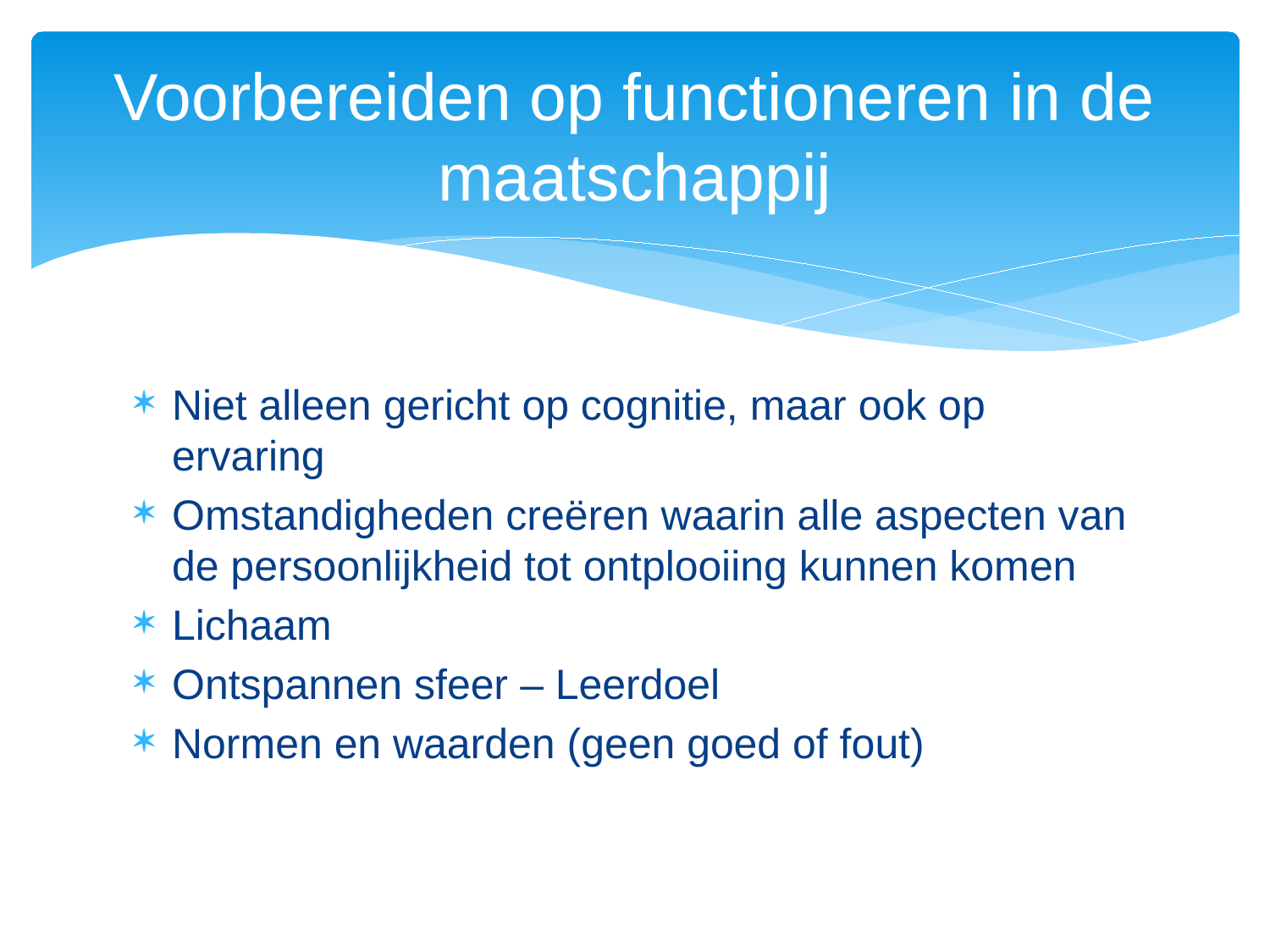

# Voorbereiden op functioneren in de maatschappij
Niet alleen gericht op cognitie, maar ook op ervaring
Omstandigheden creëren waarin alle aspecten van de persoonlijkheid tot ontplooiing kunnen komen
Lichaam
Ontspannen sfeer – Leerdoel
Normen en waarden (geen goed of fout)